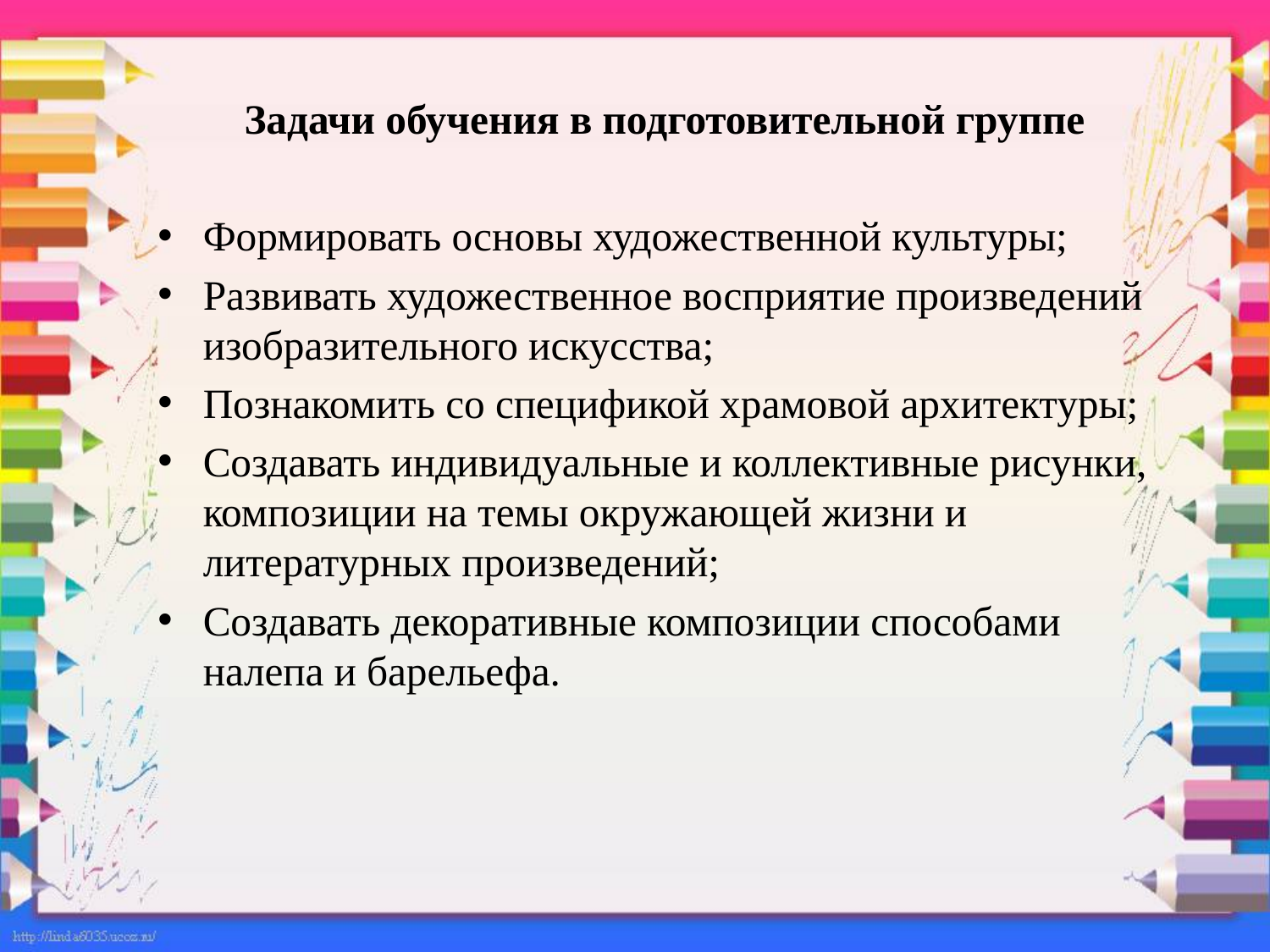

Задачи обучения в подготовительной группе

Формировать основы художественной культуры;
Развивать художественное восприятие произведений изобразительного искусства;
Познакомить со спецификой храмовой архитектуры;
Создавать индивидуальные и коллективные рисунки, композиции на темы окружающей жизни и литературных произведений;
Создавать декоративные композиции способами налепа и барельефа.